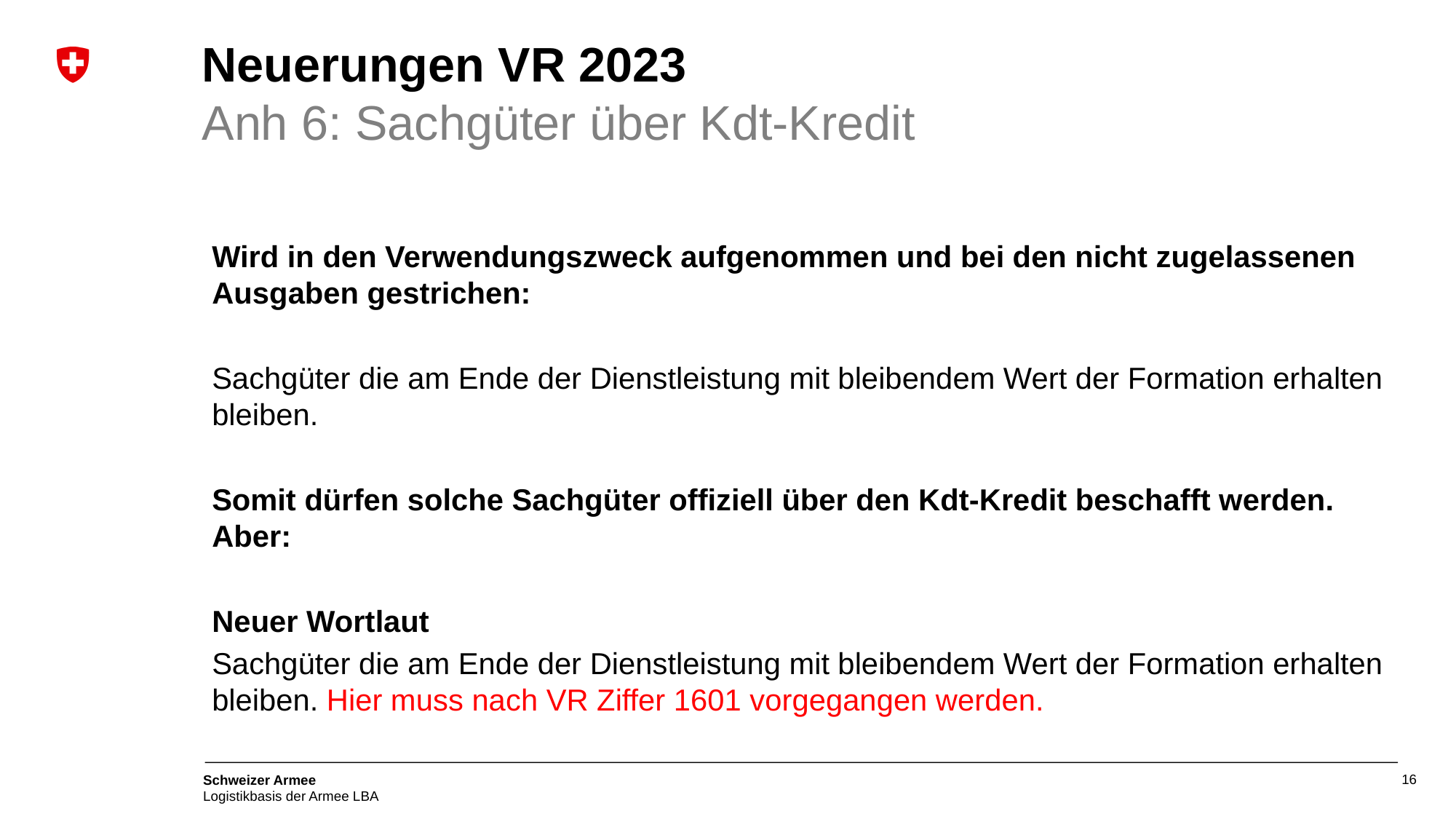

# Neuerungen VR 2023 Anh 6: Sachgüter über Kdt-Kredit
Wird in den Verwendungszweck aufgenommen und bei den nicht zugelassenen Ausgaben gestrichen:

Sachgüter die am Ende der Dienstleistung mit bleibendem Wert der Formation erhalten bleiben.

Somit dürfen solche Sachgüter offiziell über den Kdt-Kredit beschafft werden. Aber:

Neuer Wortlaut
Sachgüter die am Ende der Dienstleistung mit bleibendem Wert der Formation erhalten bleiben. Hier muss nach VR Ziffer 1601 vorgegangen werden.